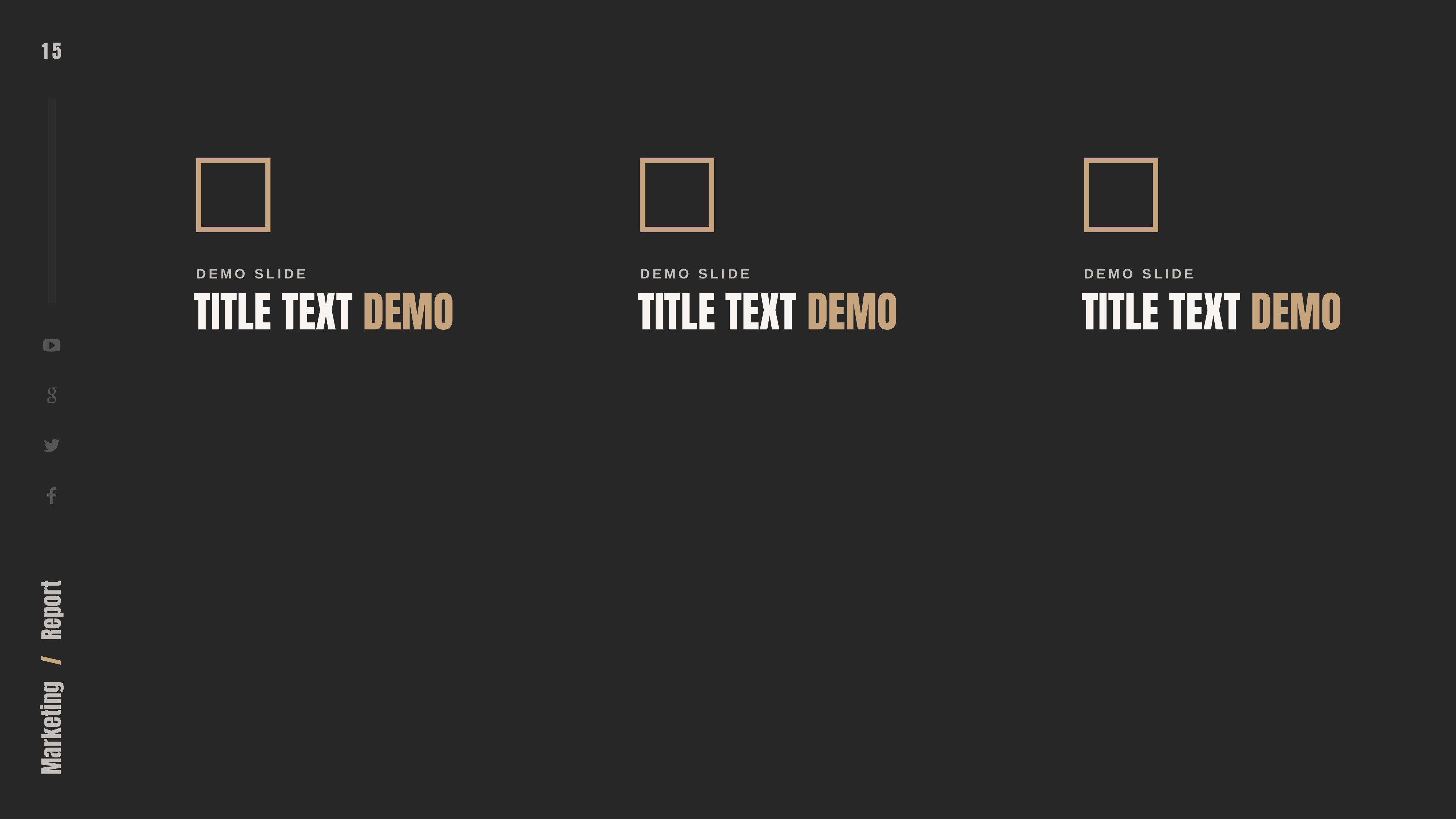

15

demo slide
demo slide
demo slide
Title text demo
Title text demo
Title text demo